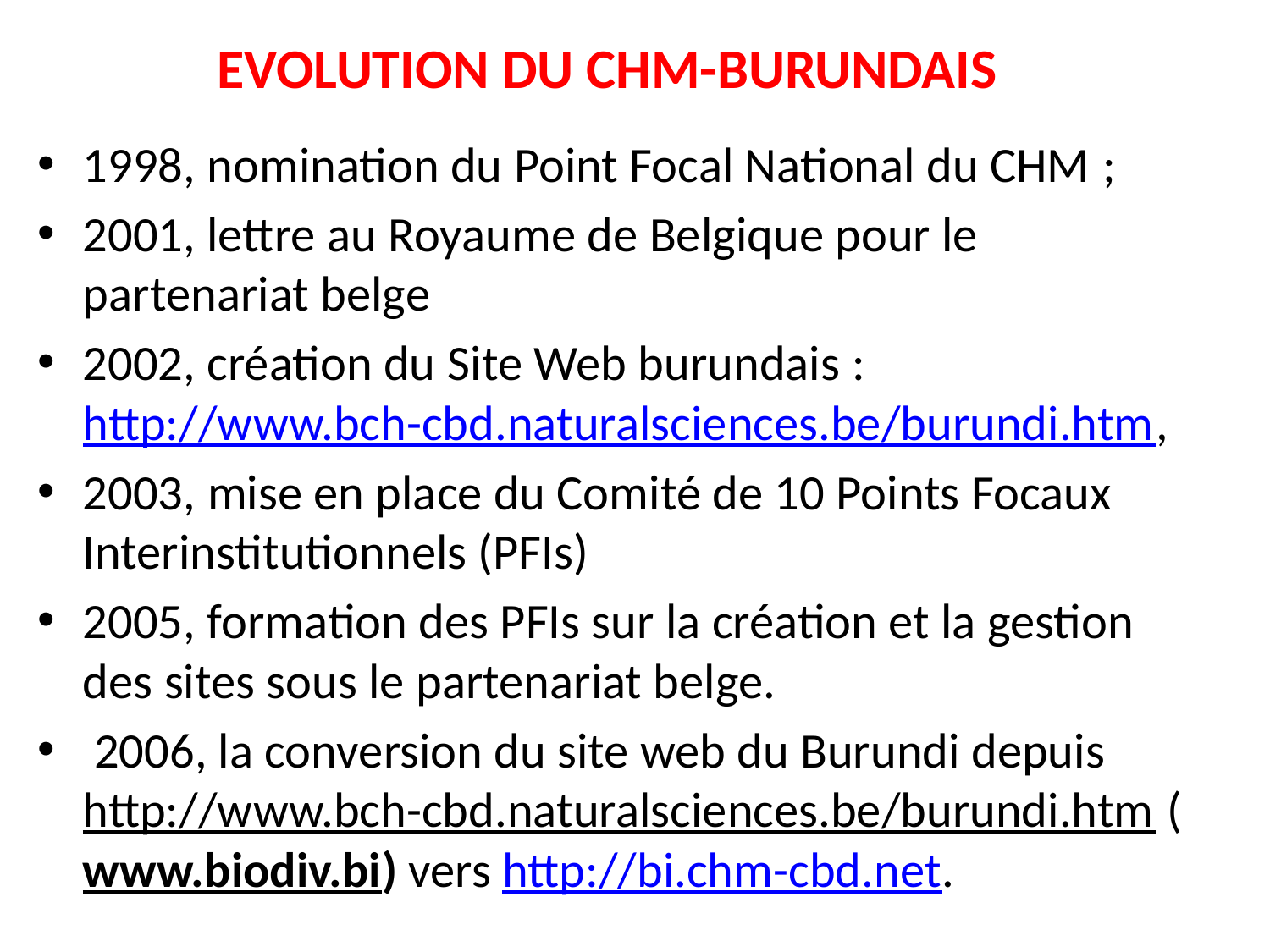

# Evolution du CHM-Burundais
1998, nomination du Point Focal National du CHM ;
2001, lettre au Royaume de Belgique pour le partenariat belge
2002, création du Site Web burundais : http://www.bch-cbd.naturalsciences.be/burundi.htm,
2003, mise en place du Comité de 10 Points Focaux Interinstitutionnels (PFIs)
2005, formation des PFIs sur la création et la gestion des sites sous le partenariat belge.
 2006, la conversion du site web du Burundi depuis http://www.bch-cbd.naturalsciences.be/burundi.htm (www.biodiv.bi) vers http://bi.chm-cbd.net.